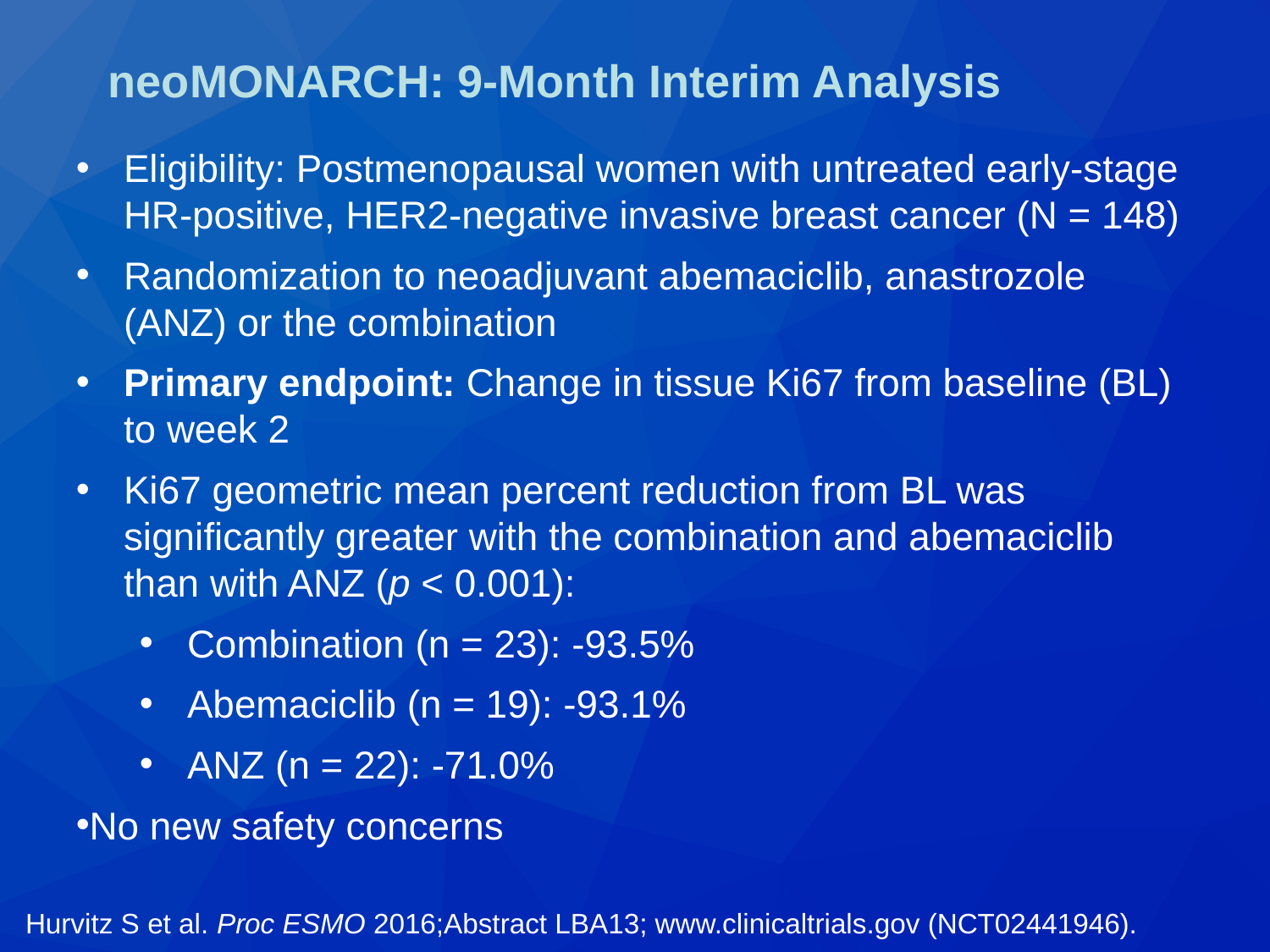

# neoMONARCH: 9-Month Interim Analysis
Eligibility: Postmenopausal women with untreated early-stage HR-positive, HER2-negative invasive breast cancer (N = 148)
Randomization to neoadjuvant abemaciclib, anastrozole (ANZ) or the combination
Primary endpoint: Change in tissue Ki67 from baseline (BL) to week 2
Ki67 geometric mean percent reduction from BL was significantly greater with the combination and abemaciclib than with ANZ (p < 0.001):
Combination (n = 23): -93.5%
Abemaciclib (n = 19): -93.1%
ANZ (n = 22): -71.0%
No new safety concerns
Hurvitz S et al. Proc ESMO 2016;Abstract LBA13; www.clinicaltrials.gov (NCT02441946).